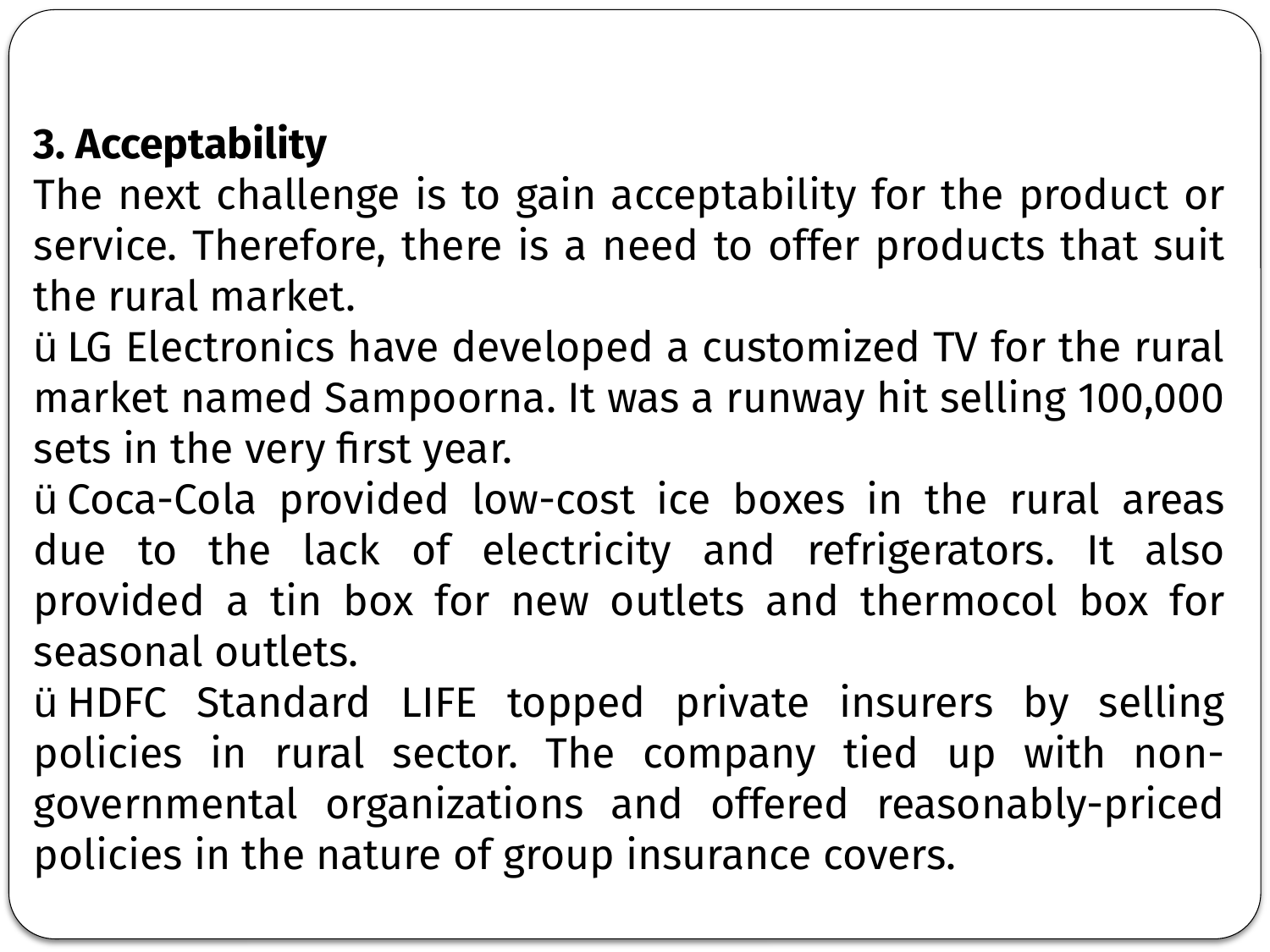

3. Acceptability
The next challenge is to gain acceptability for the product or service. Therefore, there is a need to offer products that suit the rural market.
ü  LG Electronics have developed a customized TV for the rural market named Sampoorna. It was a runway hit selling 100,000 sets in the very first year.
ü  Coca-Cola provided low-cost ice boxes in the rural areas due to the lack of electricity and refrigerators. It also provided a tin box for new outlets and thermocol box for seasonal outlets.
ü  HDFC Standard LIFE topped private insurers by selling policies in rural sector. The company tied up with non-governmental organizations and offered reasonably-priced policies in the nature of group insurance covers.